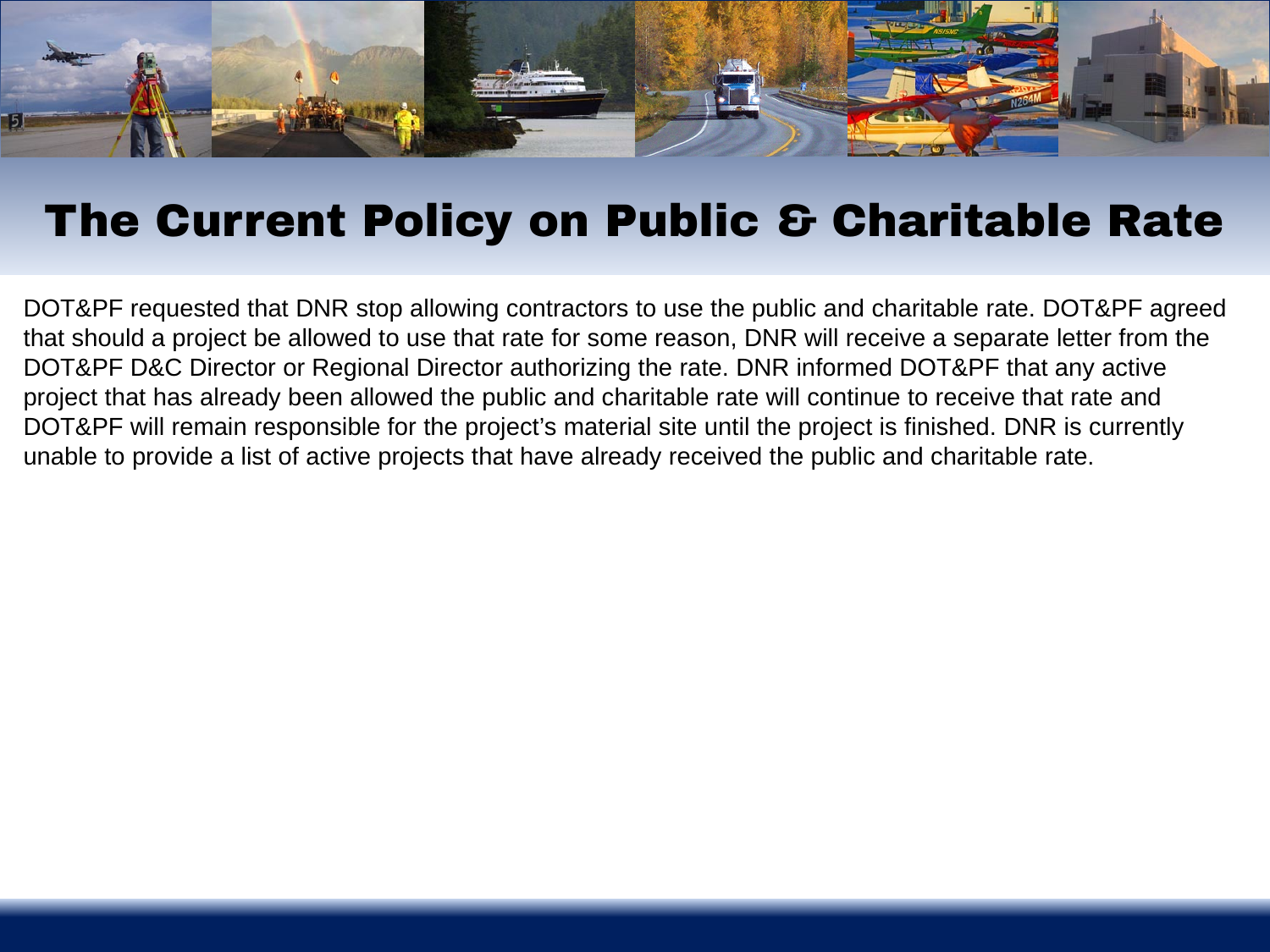

# The Current Policy on Public & Charitable Rate
DOT&PF requested that DNR stop allowing contractors to use the public and charitable rate. DOT&PF agreed that should a project be allowed to use that rate for some reason, DNR will receive a separate letter from the DOT&PF D&C Director or Regional Director authorizing the rate. DNR informed DOT&PF that any active project that has already been allowed the public and charitable rate will continue to receive that rate and DOT&PF will remain responsible for the project’s material site until the project is finished. DNR is currently unable to provide a list of active projects that have already received the public and charitable rate.